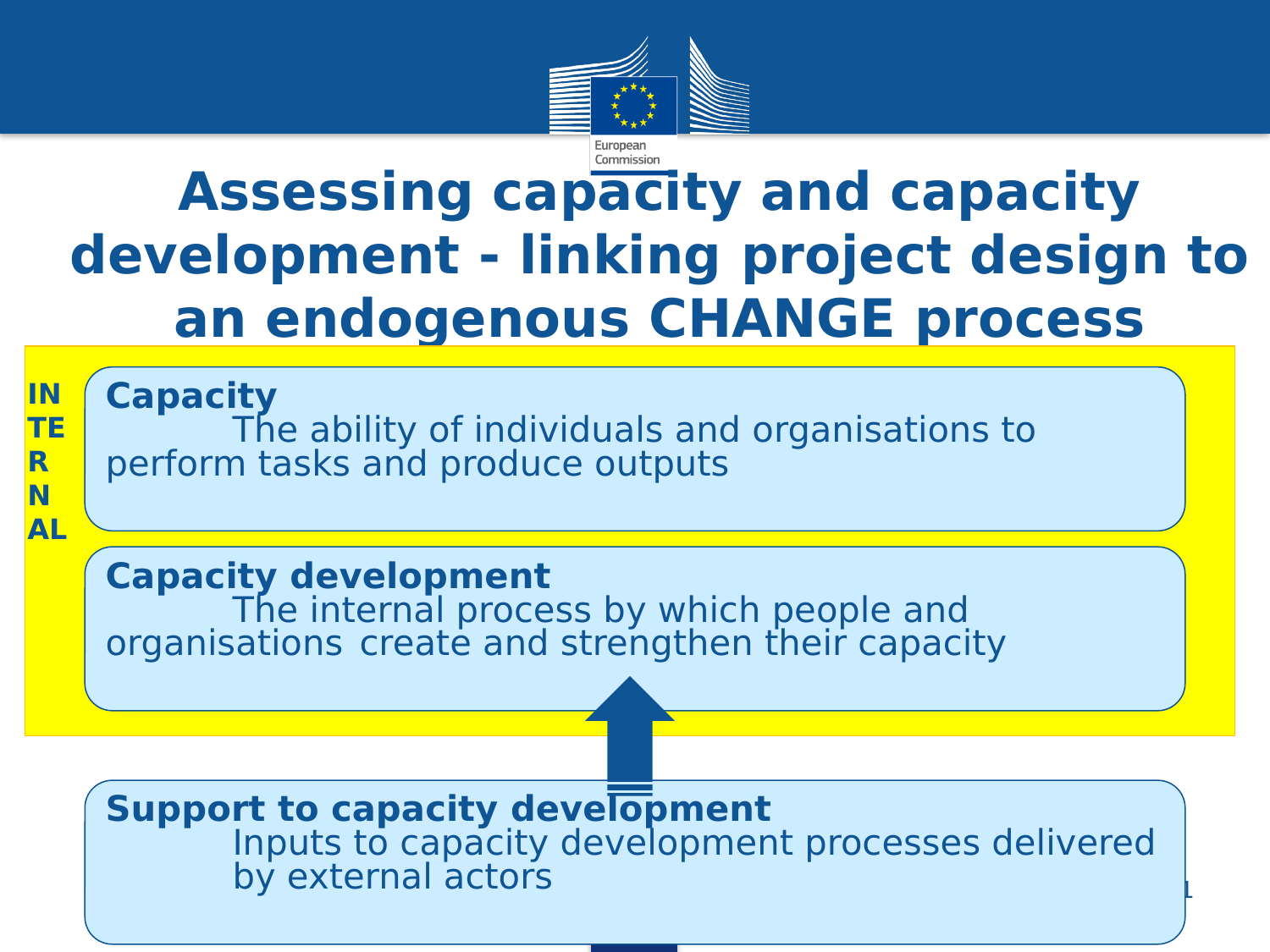

Assessing capacity and capacity development - linking project design to an endogenous CHANGE process

Capacity
	The ability of individuals and organisations to 	perform tasks and produce outputs

INTERNAL
Capacity development
	The internal process by which people and 	organisations 	create and strengthen their capacity

Support to capacity development
	Inputs to capacity development processes delivered 	by external actors

21